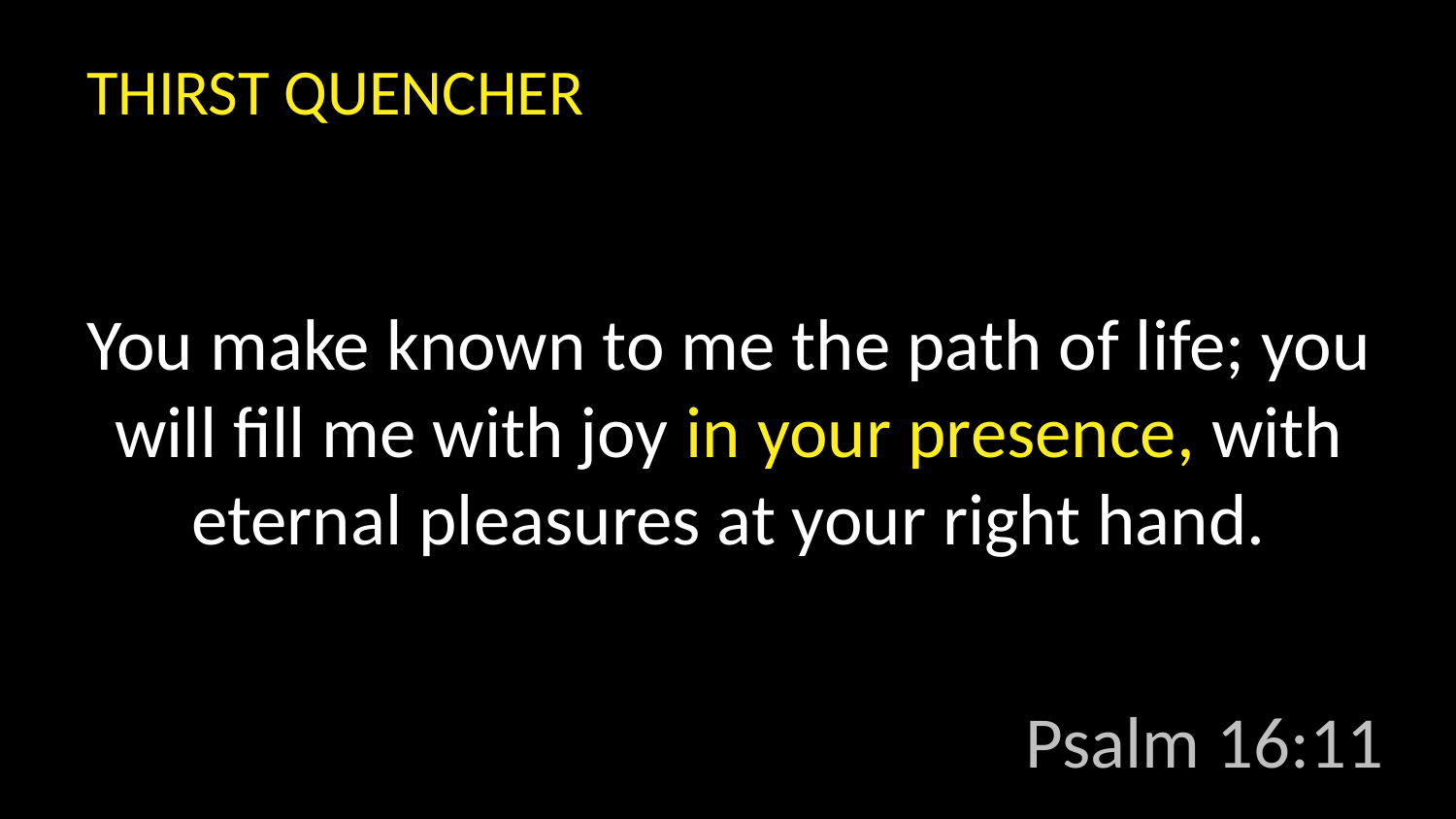

THIRST QUENCHER
You make known to me the path of life; you will fill me with joy in your presence, with eternal pleasures at your right hand.
Psalm 16:11